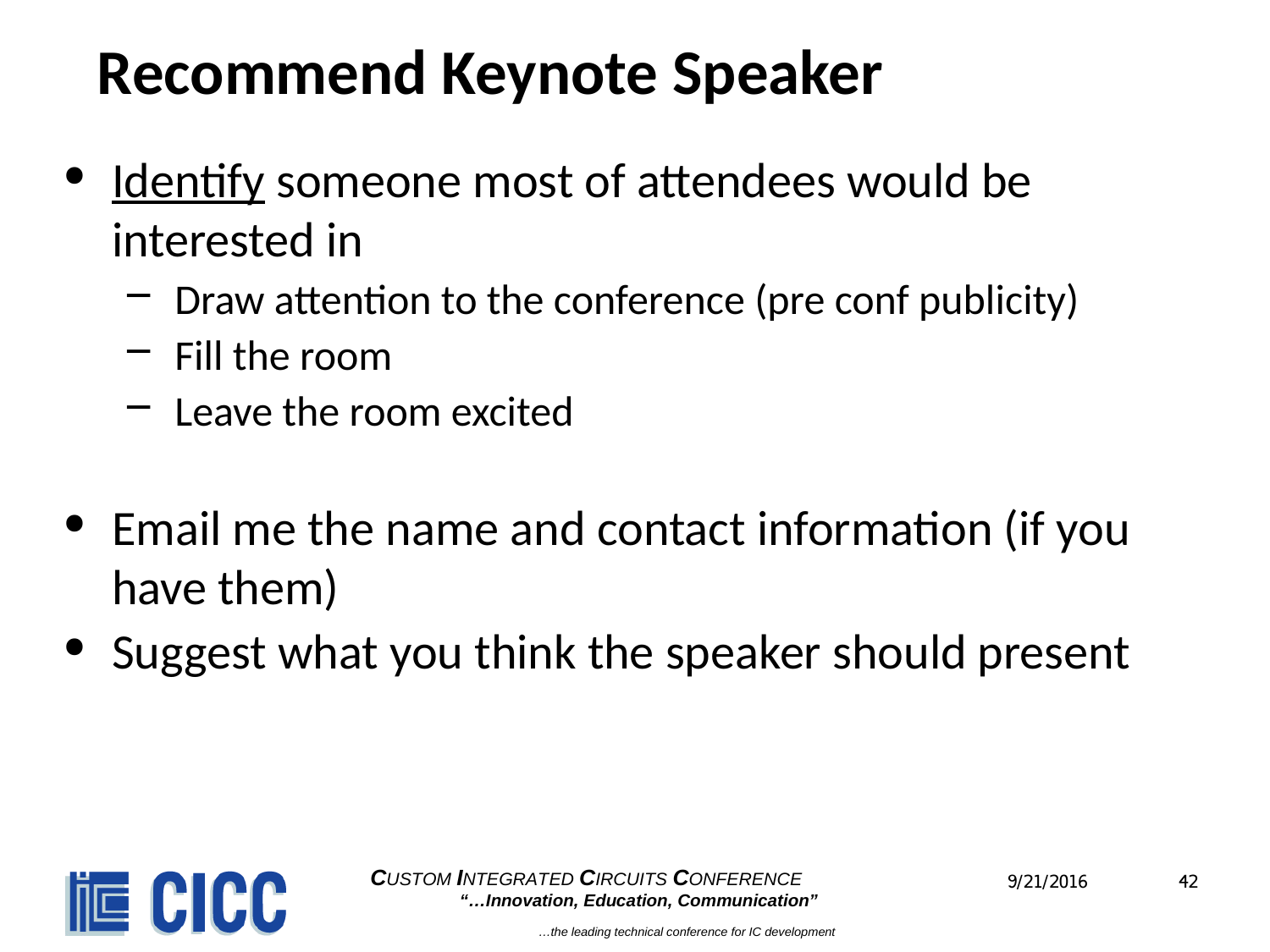

# Recommend Keynote Speaker
Identify someone most of attendees would be interested in
Draw attention to the conference (pre conf publicity)
Fill the room
Leave the room excited

Email me the name and contact information (if you have them)
Suggest what you think the speaker should present